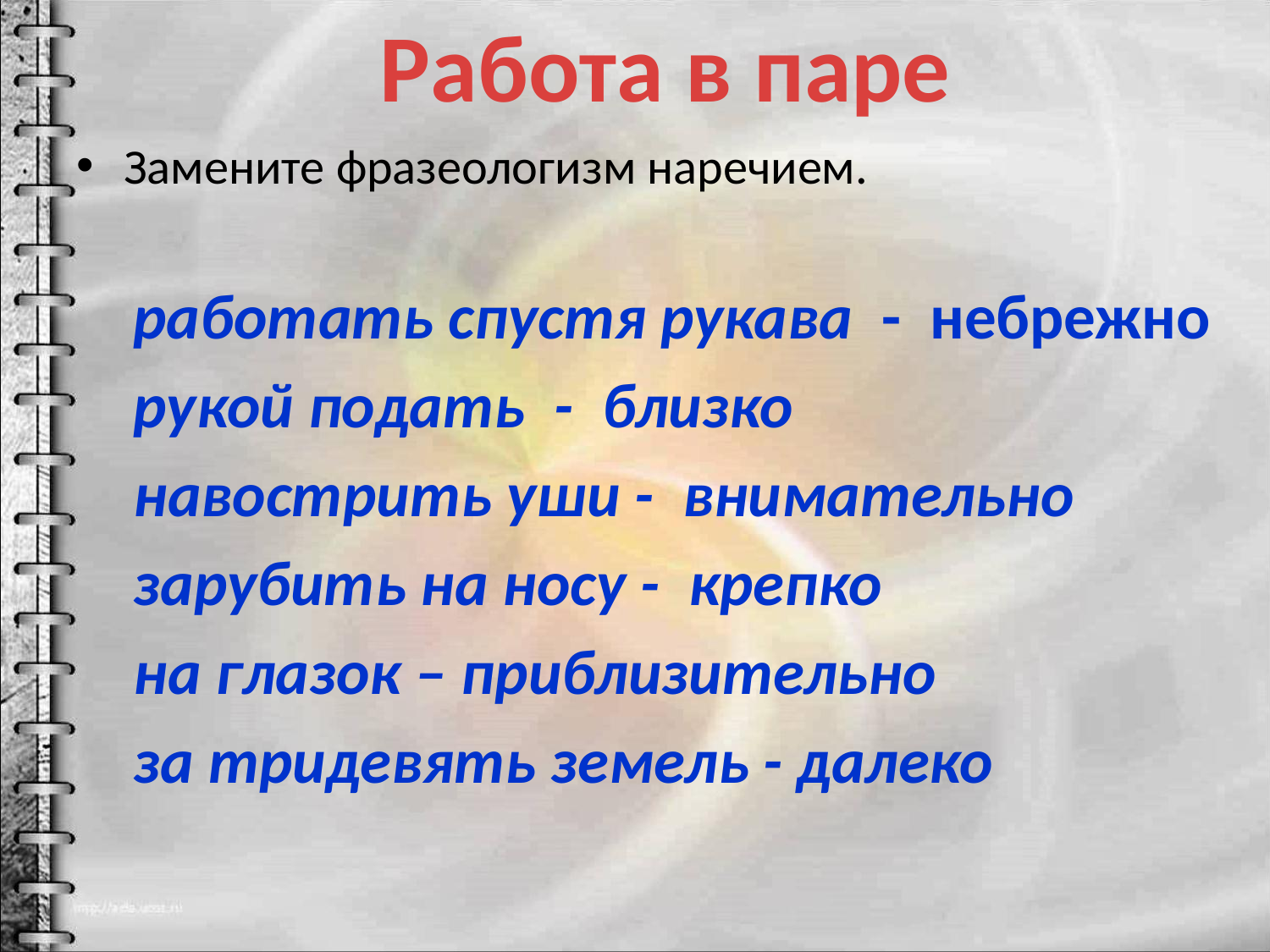

Работа в паре
Замените фразеологизм наречием.

      работать спустя рукава  -  небрежно
    рукой подать  -  близко
    навострить уши -  внимательно
    зарубить на носу -  крепко
    на глазок – приблизительно
    за тридевять земель - далеко